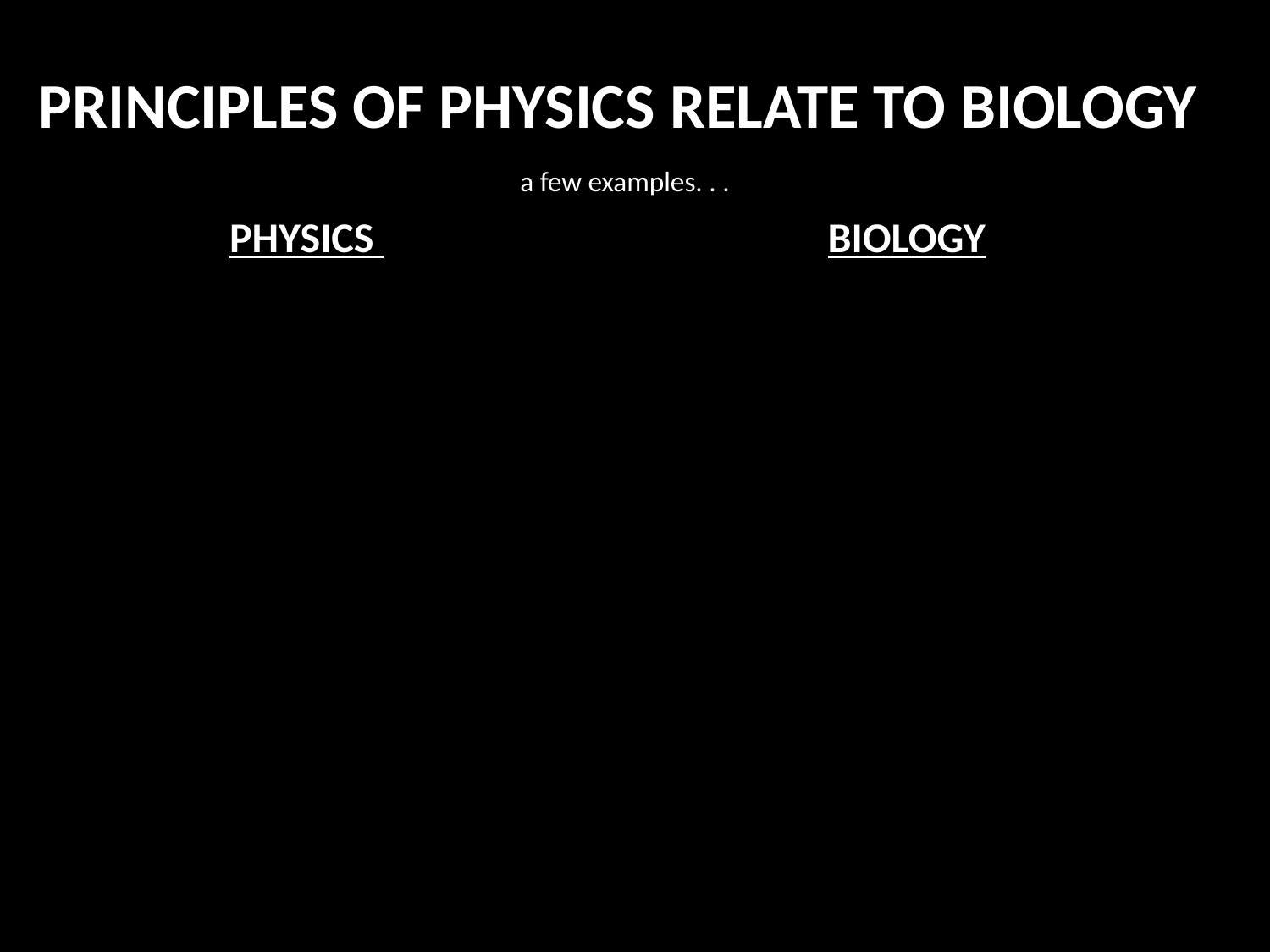

PRINCIPLES OF PHYSICS RELATE TO BIOLOGY
a few examples. . .
PHYSICS
BIOLOGY